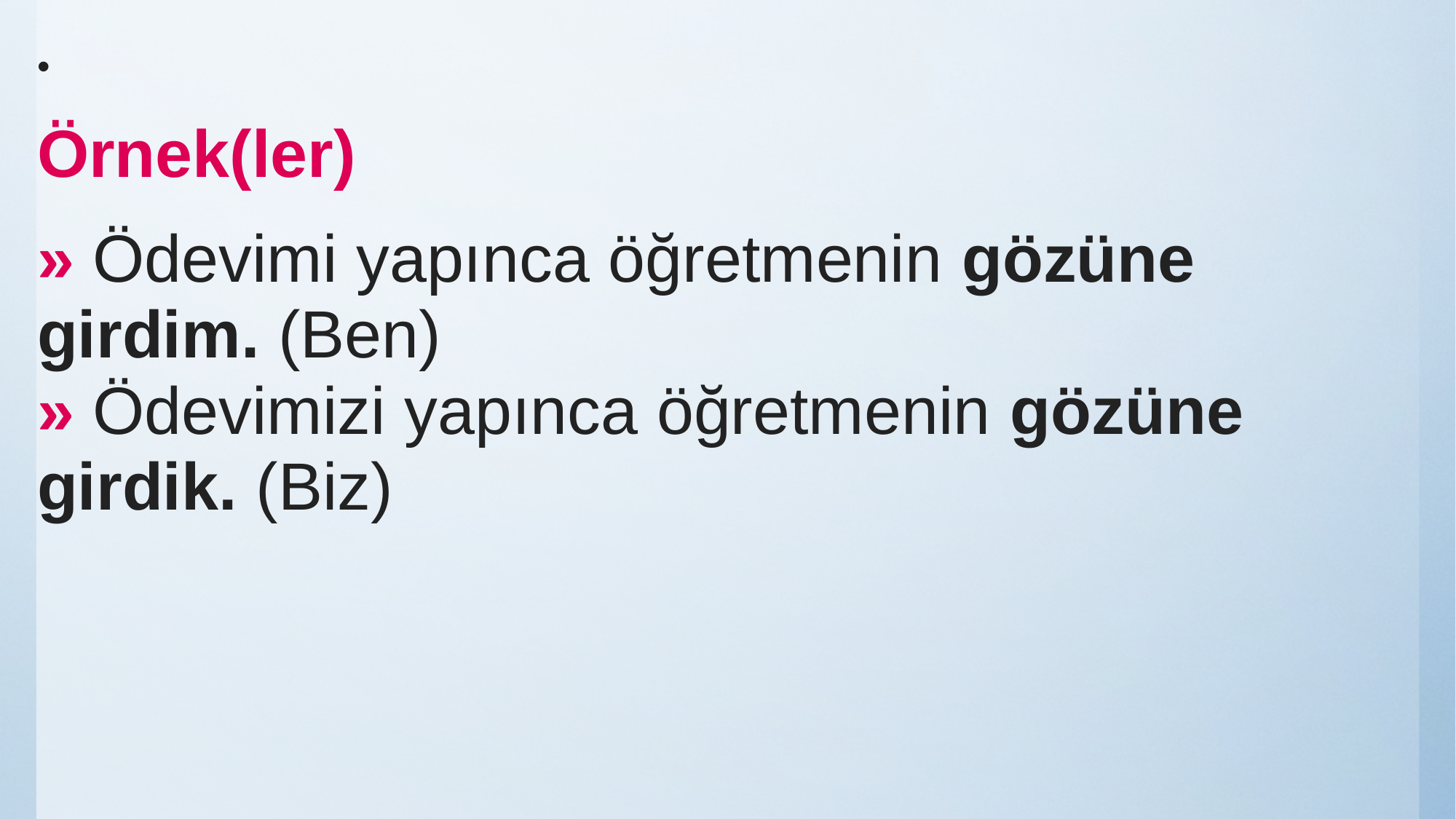

#

Örnek(ler)
» Ödevimi yapınca öğretmenin gözüne girdim. (Ben)
» Ödevimizi yapınca öğretmenin gözüne girdik. (Biz)